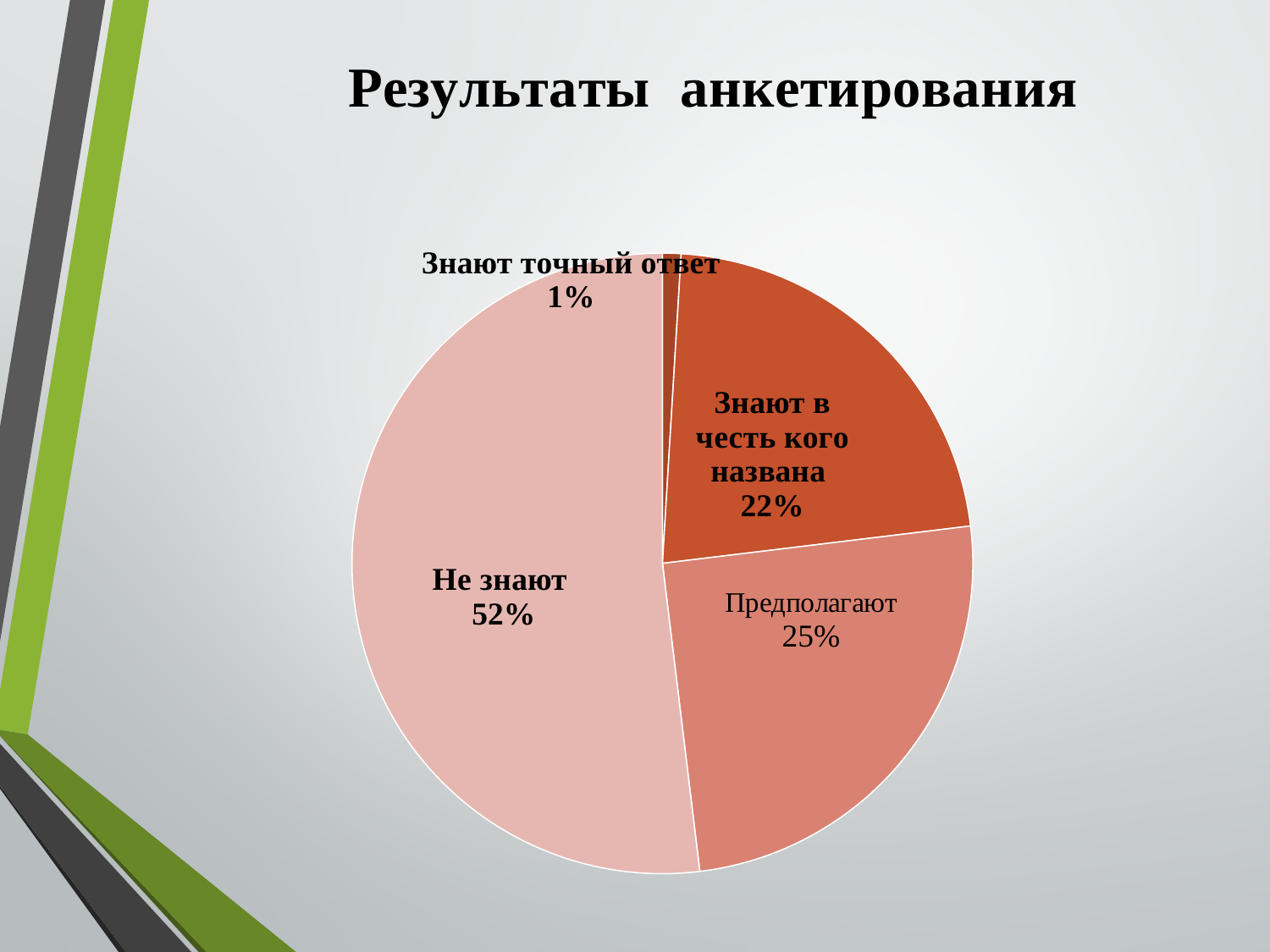

### Chart: Результаты  анкетирования

| Category |  |
|---|---|
| Знают точный ответ | 1.0 |
| Знают в честь кого названа  | 23.0 |
| Предполагают | 26.0 |
| Не знают  | 54.0 |
#